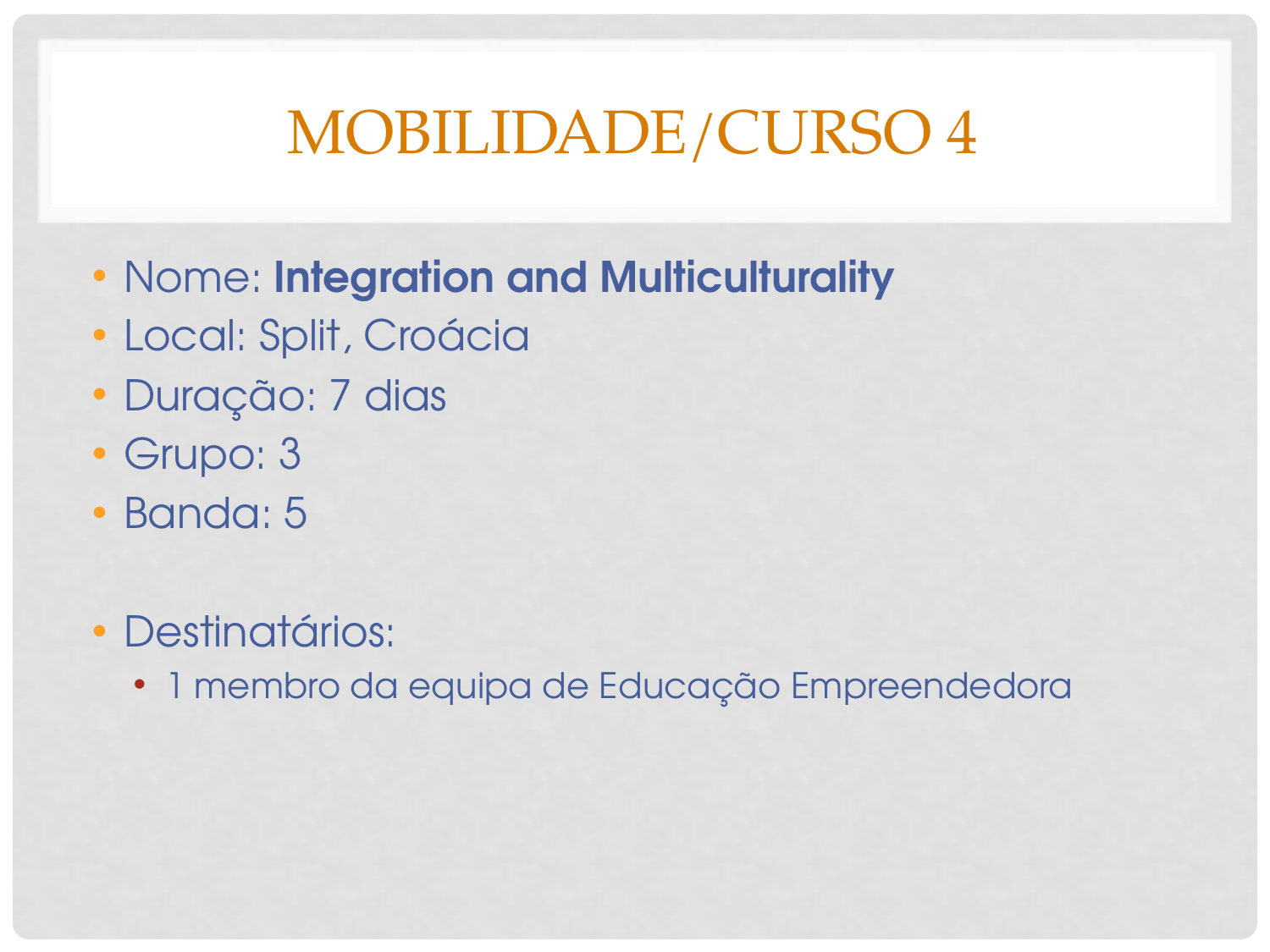

# Mobilidade/Curso 4
Nome: Integration and Multiculturality
Local: Split, Croácia
Duração: 7 dias
Grupo: 3
Banda: 5

Destinatários:
1 membro da equipa de Educação Empreendedora